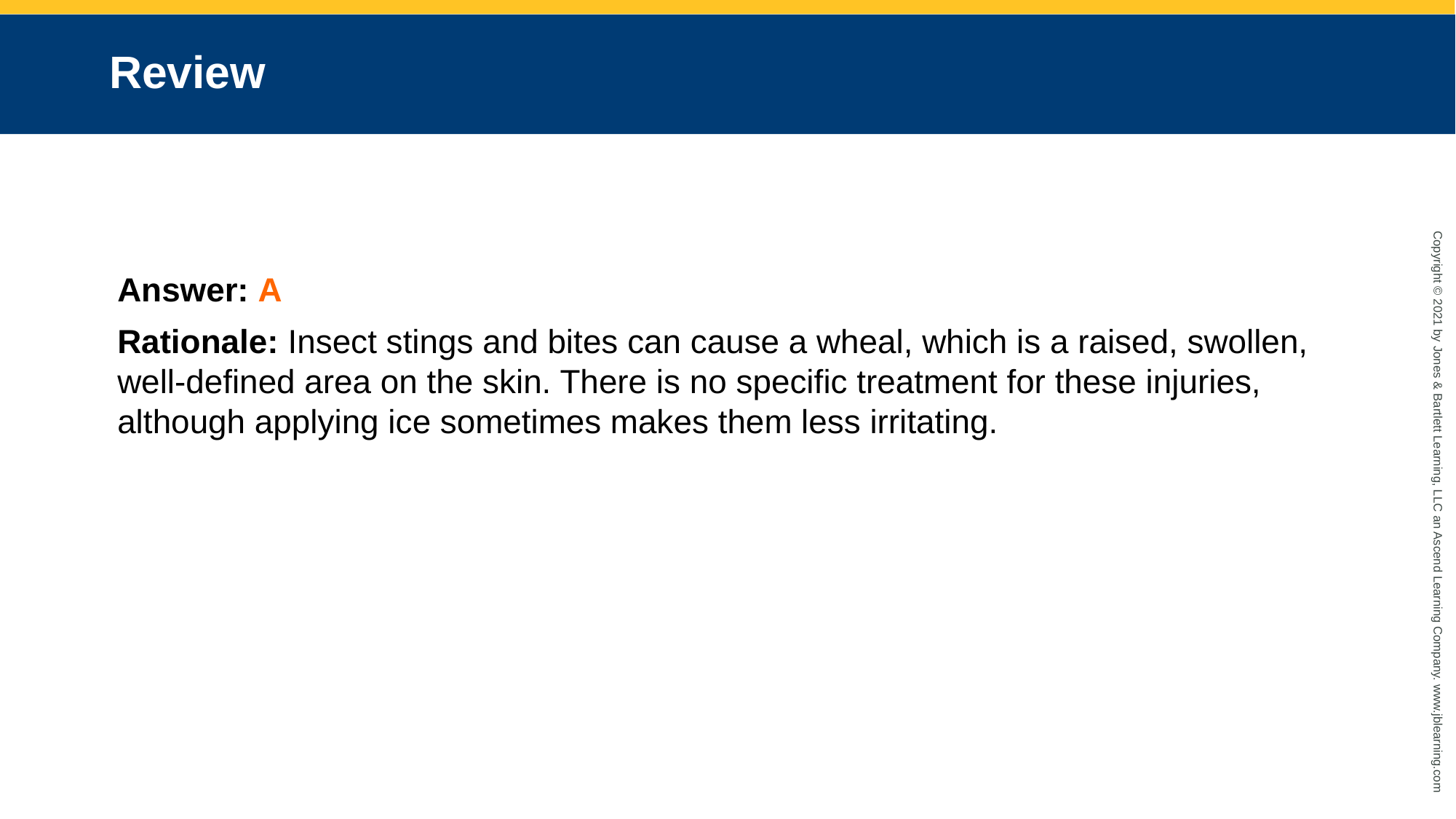

# Review
Answer: A
Rationale: Insect stings and bites can cause a wheal, which is a raised, swollen, well-defined area on the skin. There is no specific treatment for these injuries, although applying ice sometimes makes them less irritating.